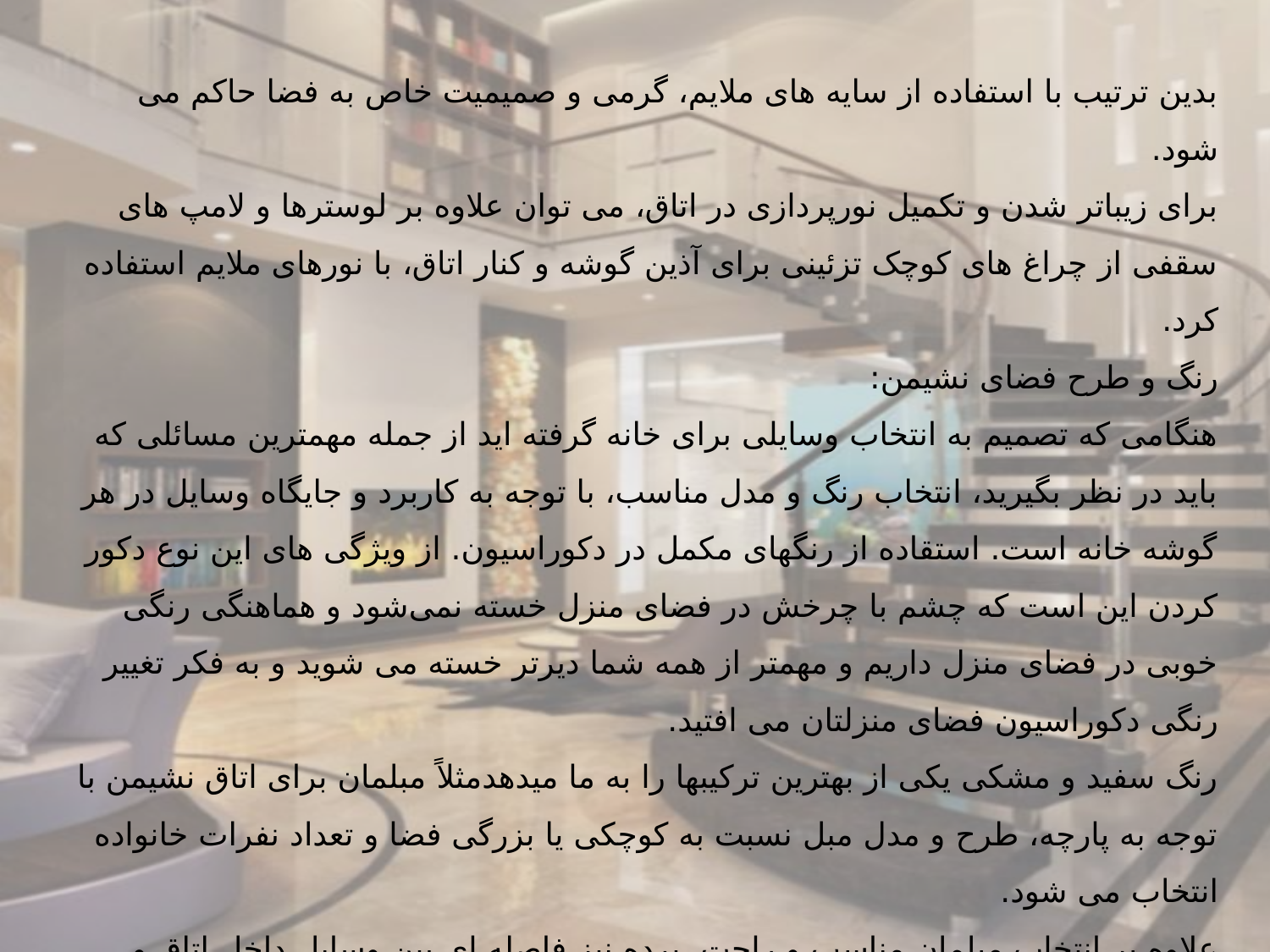

بدین ترتیب با استفاده از سایه های ملایم، گرمی و صمیمیت خاص به فضا حاکم می شود.
برای زیباتر شدن و تکمیل نورپردازی در اتاق، می توان علاوه بر لوسترها و لامپ های سقفی از چراغ های کوچک تزئینی برای آذین گوشه و کنار اتاق، با نورهای ملایم استفاده کرد.
رنگ و طرح فضای نشیمن:
هنگامی که تصمیم به انتخاب وسایلی برای خانه گرفته اید از جمله مهمترین مسائلی که باید در نظر بگیرید، انتخاب رنگ و مدل مناسب، با توجه به کاربرد و جایگاه وسایل در هر گوشه خانه است. استقاده از رنگهای مکمل در دکوراسیون. از ویژگی های این نوع دکور کردن این است که چشم با چرخش در فضای منزل خسته نمی‌شود و هماهنگی رنگی خوبی در فضای منزل داریم و مهمتر از همه شما دیرتر خسته می شوید و به فکر تغییر رنگی دکوراسیون فضای منزلتان می افتید.
رنگ سفید و مشکی یکی از بهترین ترکیبها را به ما میدهدمثلاً مبلمان برای اتاق نشیمن با توجه به پارچه، طرح و مدل مبل نسبت به کوچکی یا بزرگی فضا و تعداد نفرات خانواده انتخاب می شود.
علاوه بر انتخاب مبلمان مناسب و راحت، پرده نیز فاصله ای بین وسایل داخل اتاق و فضای بیرون است که باید رنگ و طرح آن، مناسب با وسایل خانه و رنگ دیوارها باشد.
تمام وسایل یک اتاق نشیمن باید به صورتی بسیار راحت و به گونه ای انتخاب شود که علاوه بر هماهنگی و تناسب، ترجیحاً از رنگ های آرامش بخش و شادی آفرین و متناسب با روحیات و سلیقه افراد خانه باشد.